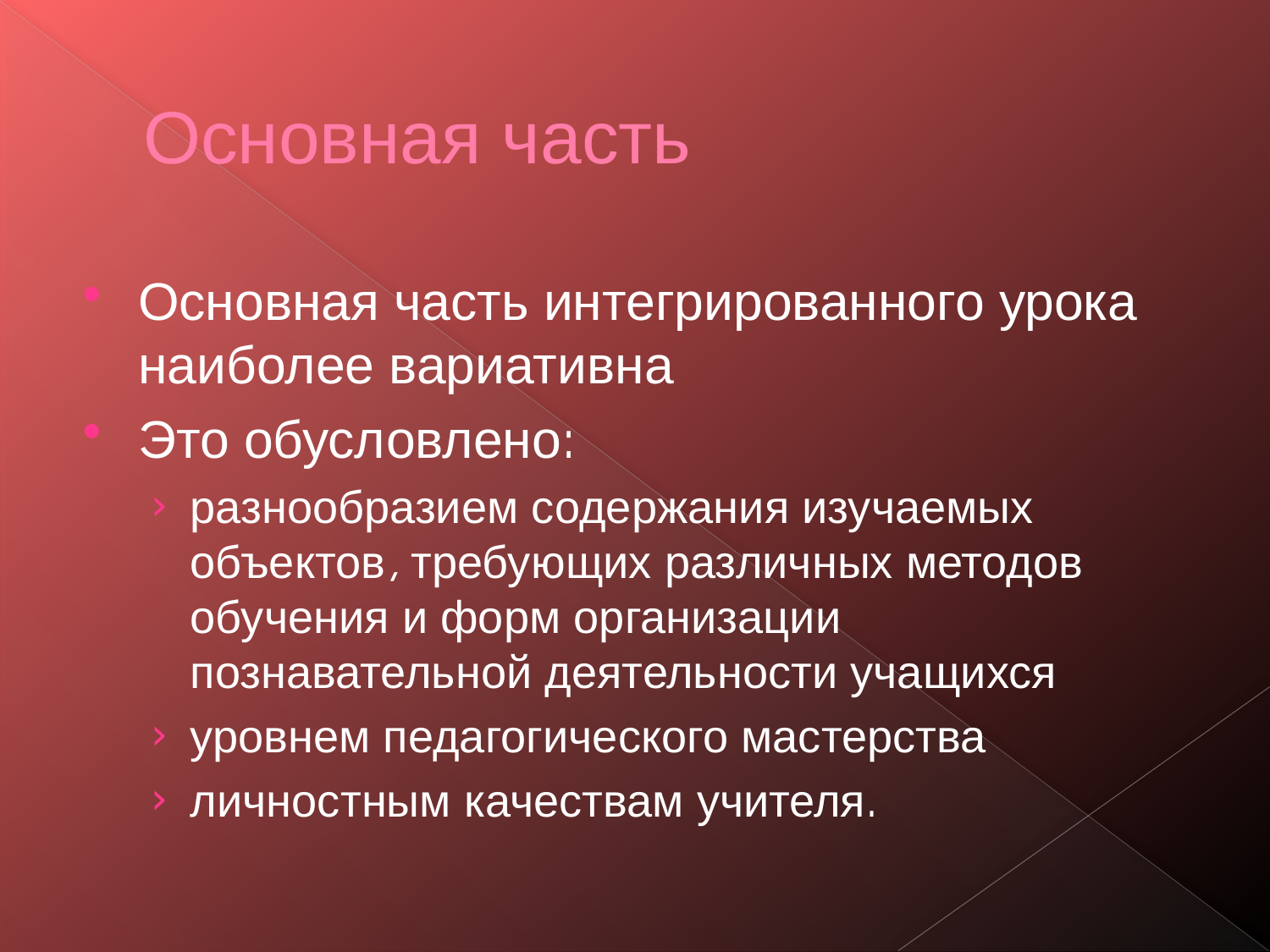

# Основная часть
Основная часть интегрированного урока наиболее вариативна
Это обусловлено:
разнообразием содержания изучаемых объектов, требующих различных методов обучения и форм организации познавательной деятельности учащихся
уровнем педагогического мастерства
личностным качествам учителя.